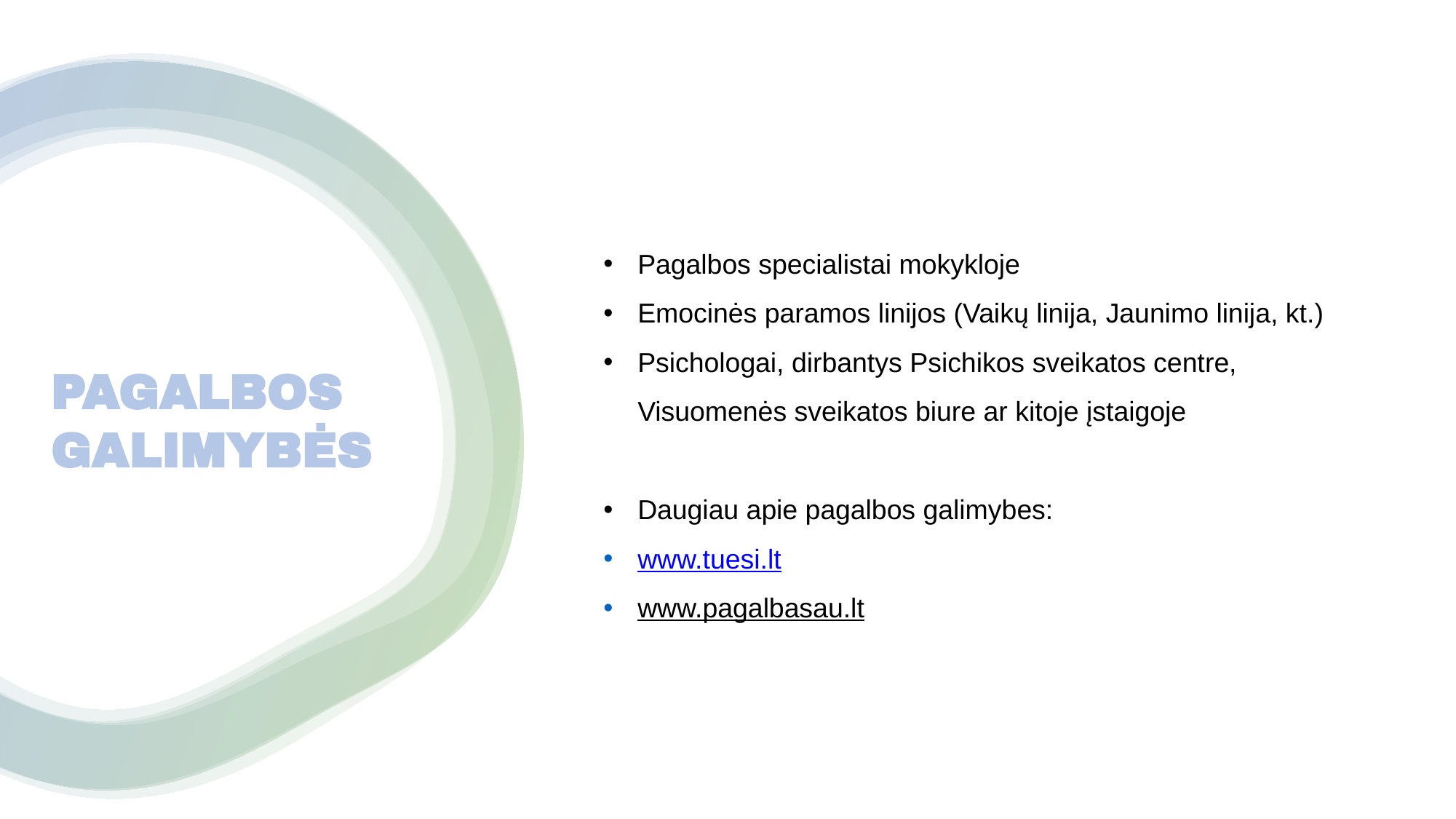

Pagalbos specialistai mokykloje
Emocinės paramos linijos (Vaikų linija, Jaunimo linija, kt.)
Psichologai, dirbantys Psichikos sveikatos centre, Visuomenės sveikatos biure ar kitoje įstaigoje

Daugiau apie pagalbos galimybes:
www.tuesi.lt
www.pagalbasau.lt
PAGALBOS GALIMYBĖS